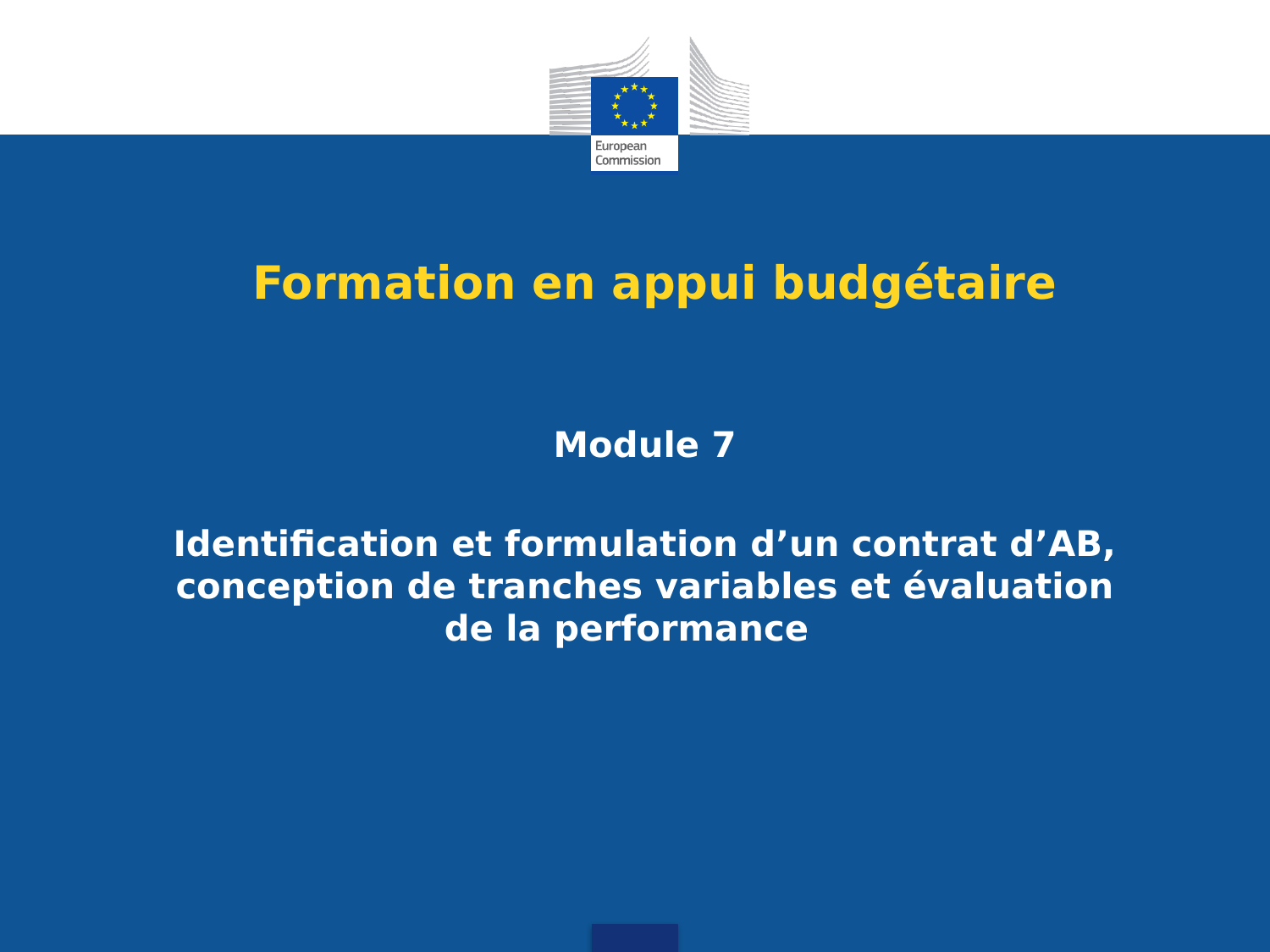

# Formation en appui budgétaire
Module 7

Identification et formulation d’un contrat d’AB, conception de tranches variables et évaluation de la performance